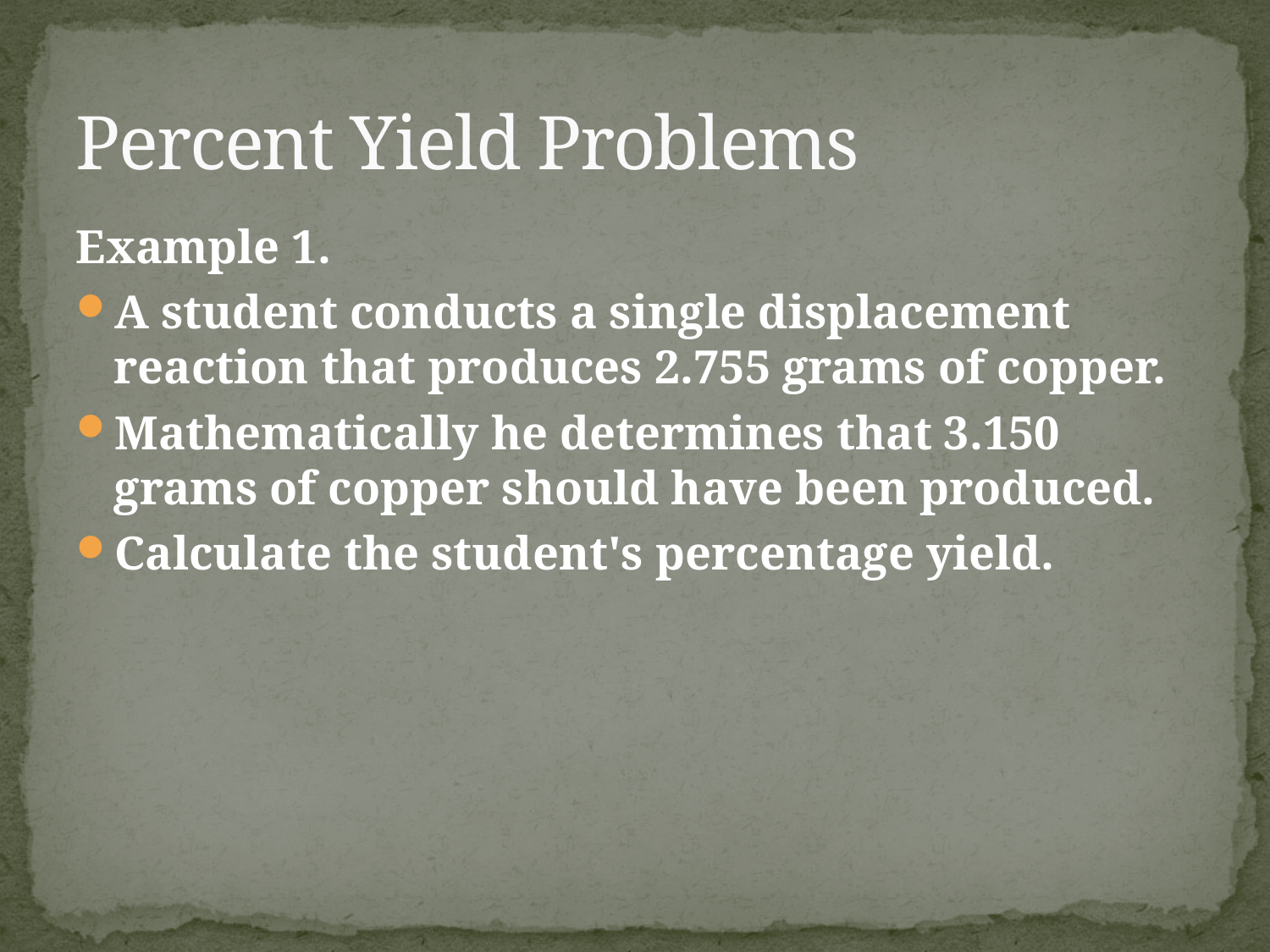

# Percent Yield Problems
Example 1.
A student conducts a single displacement reaction that produces 2.755 grams of copper.
Mathematically he determines that 3.150 grams of copper should have been produced.
Calculate the student's percentage yield.